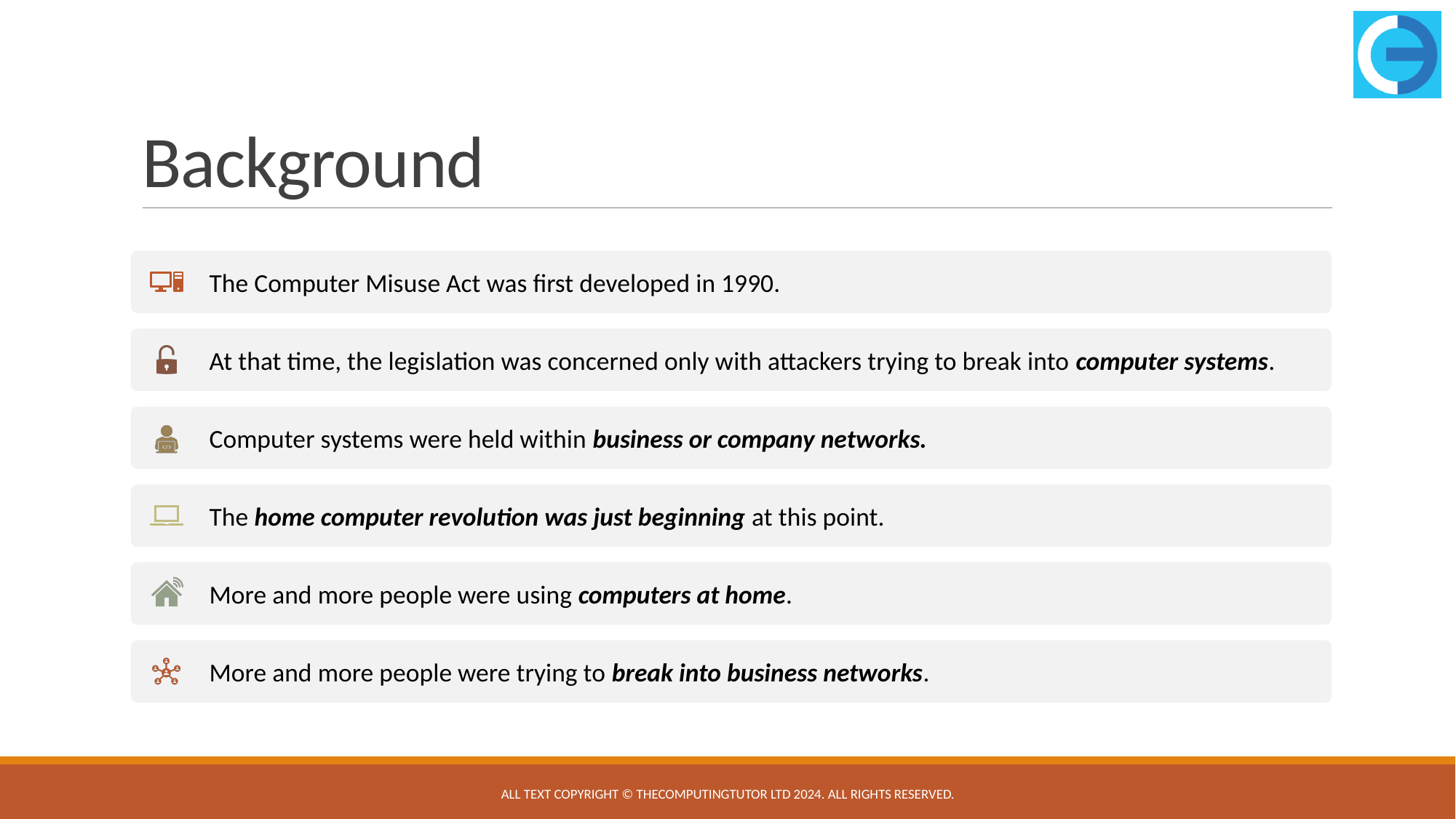

# Background
The Computer Misuse Act was first developed in 1990.
At that time, the legislation was concerned only with attackers trying to break into computer systems.
Computer systems were held within business or company networks.
The home computer revolution was just beginning at this point.
More and more people were using computers at home.
More and more people were trying to break into business networks.
All text copyright © TheComputingTutor Ltd 2024. All rights Reserved.